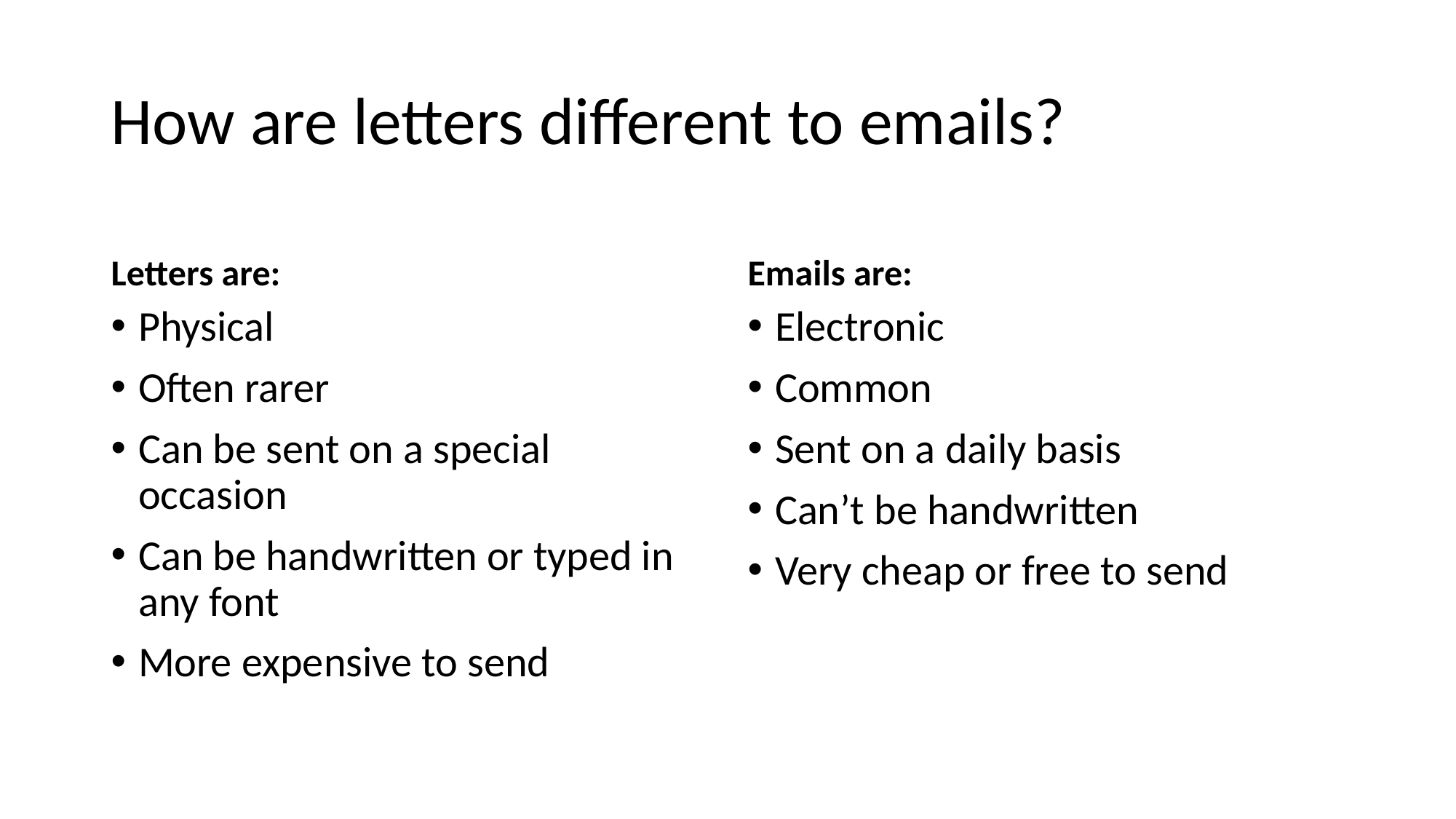

# How are letters different to emails?
Letters are:
Emails are:
Physical
Often rarer
Can be sent on a special occasion
Can be handwritten or typed in any font
More expensive to send

Electronic
Common
Sent on a daily basis
Can’t be handwritten
Very cheap or free to send